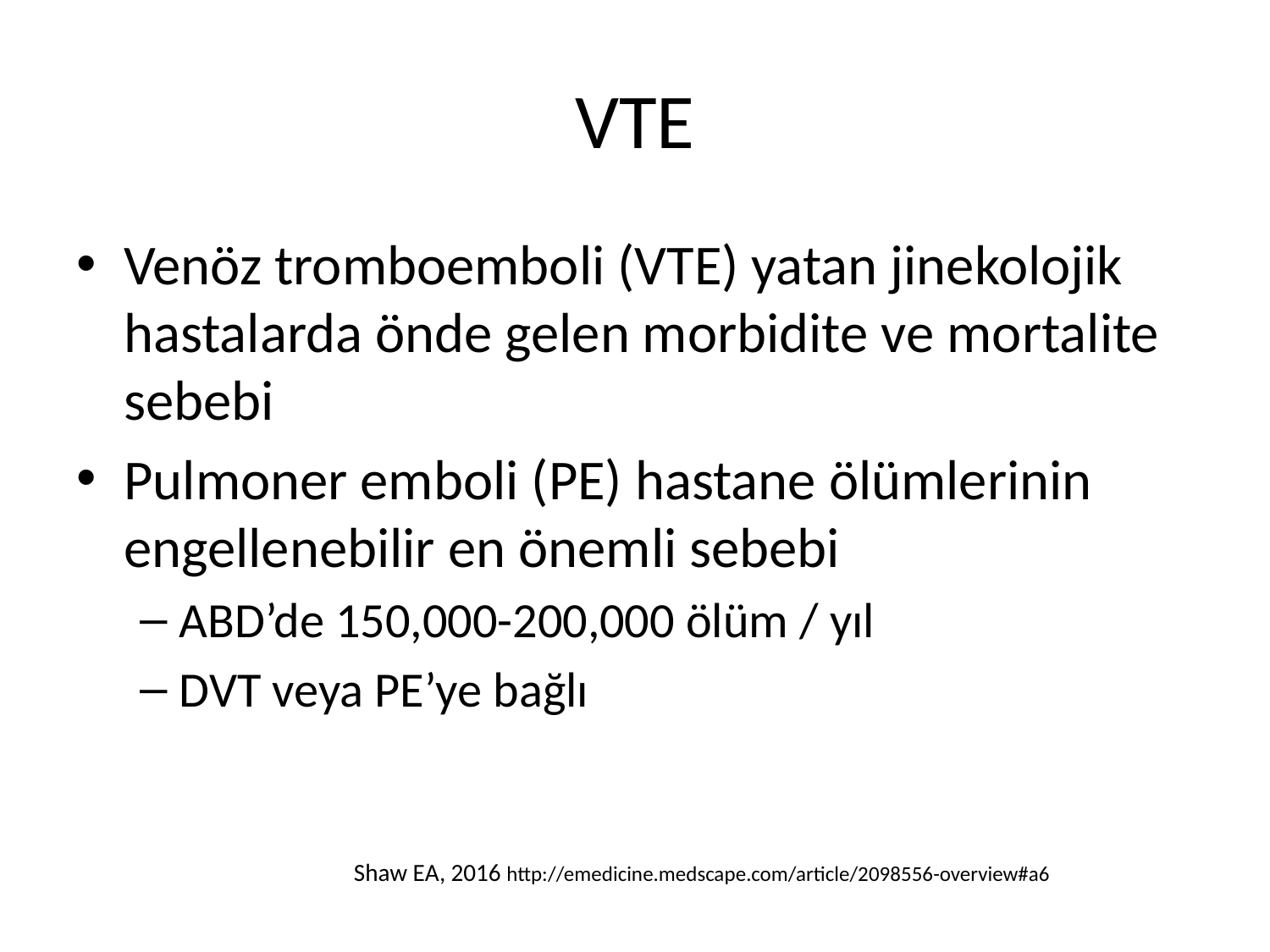

# VTE
Venöz tromboemboli (VTE) yatan jinekolojik hastalarda önde gelen morbidite ve mortalite sebebi
Pulmoner emboli (PE) hastane ölümlerinin engellenebilir en önemli sebebi
ABD’de 150,000-200,000 ölüm / yıl
DVT veya PE’ye bağlı
Shaw EA, 2016 http://emedicine.medscape.com/article/2098556-overview#a6